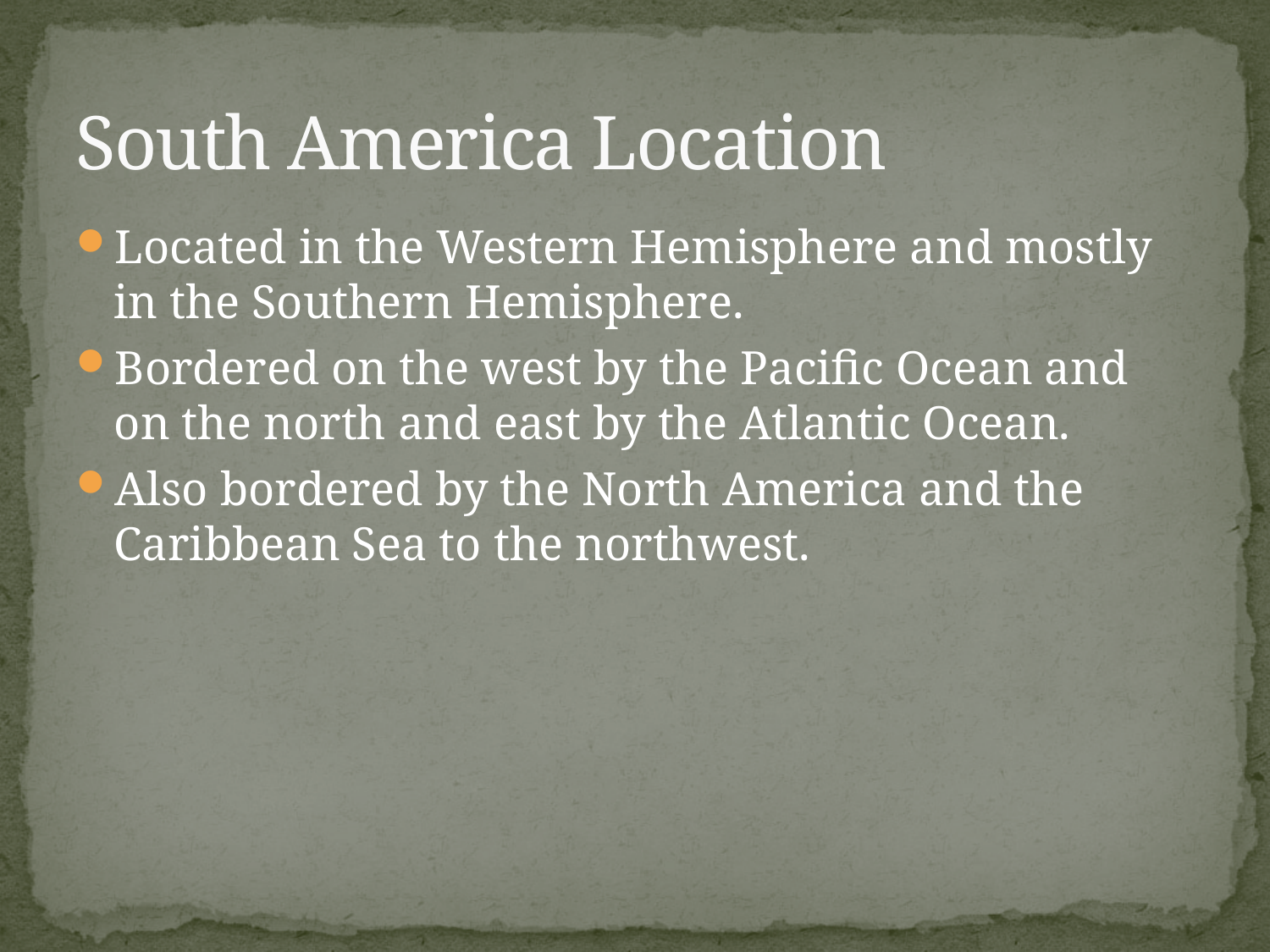

# South America Location
Located in the Western Hemisphere and mostly in the Southern Hemisphere.
Bordered on the west by the Pacific Ocean and on the north and east by the Atlantic Ocean.
Also bordered by the North America and the Caribbean Sea to the northwest.